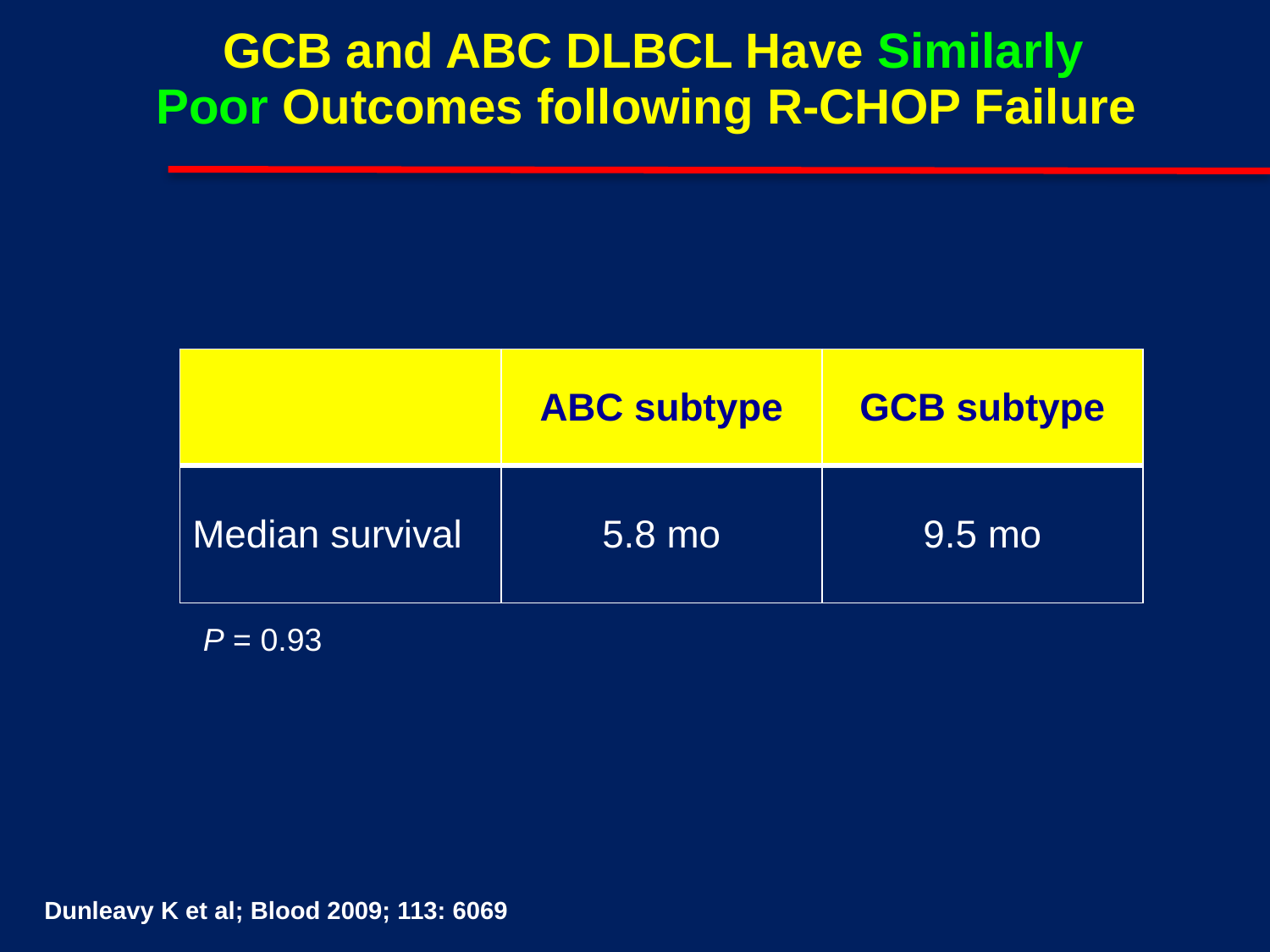

GCB and ABC DLBCL Have Similarly
Poor Outcomes following R-CHOP Failure
|  | ABC subtype | GCB subtype |
| --- | --- | --- |
| Median survival | 5.8 mo | 9.5 mo |
P = 0.93
Dunleavy K et al; Blood 2009; 113: 6069